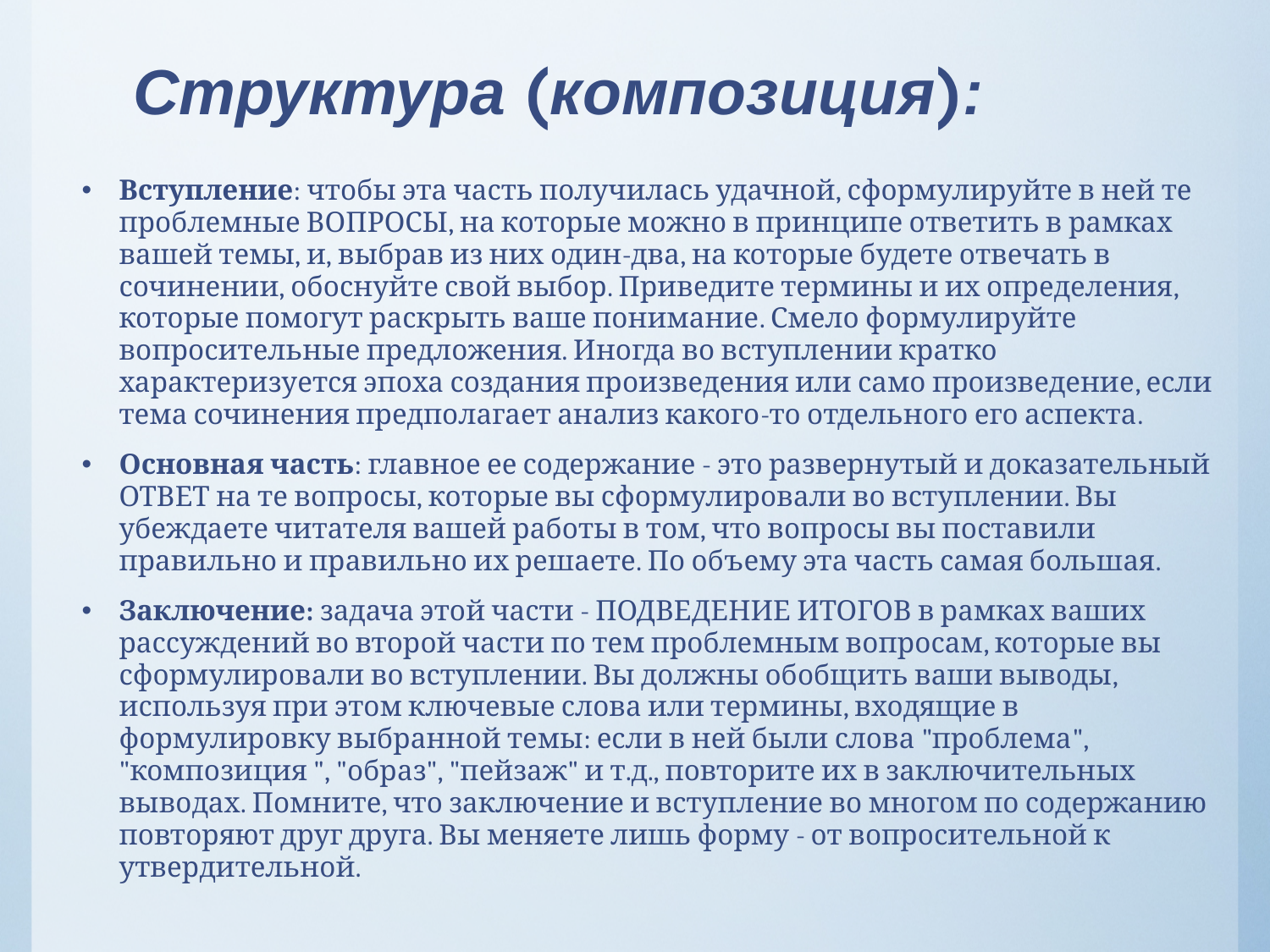

# Структура (композиция):
Вступление: чтобы эта часть получилась удачной, сформулируйте в ней те проблемные ВОПРОСЫ, на которые можно в принципе ответить в рамках вашей темы, и, выбрав из них один-два, на которые будете отвечать в сочинении, обоснуйте свой выбор. Приведите термины и их определения, которые помогут раскрыть ваше понимание. Смело формулируйте вопросительные предложения. Иногда во вступлении кратко характеризуется эпоха создания произведения или само произведение, если тема сочинения предполагает анализ какого-то отдельного его аспекта.
Основная часть: главное ее содержание - это развернутый и доказательный ОТВЕТ на те вопросы, которые вы сформулировали во вступлении. Вы убеждаете читателя вашей работы в том, что вопросы вы поставили правильно и правильно их решаете. По объему эта часть самая большая.
Заключение: задача этой части - ПОДВЕДЕНИЕ ИТОГОВ в рамках ваших рассуждений во второй части по тем проблемным вопросам, которые вы сформулировали во вступлении. Вы должны обобщить ваши выводы, используя при этом ключевые слова или термины, входящие в формулировку выбранной темы: если в ней были слова "проблема", "композиция ", "образ", "пейзаж" и т.д., повторите их в заключительных выводах. Помните, что заключение и вступление во многом по содержанию повторяют друг друга. Вы меняете лишь форму - от вопросительной к утвердительной.